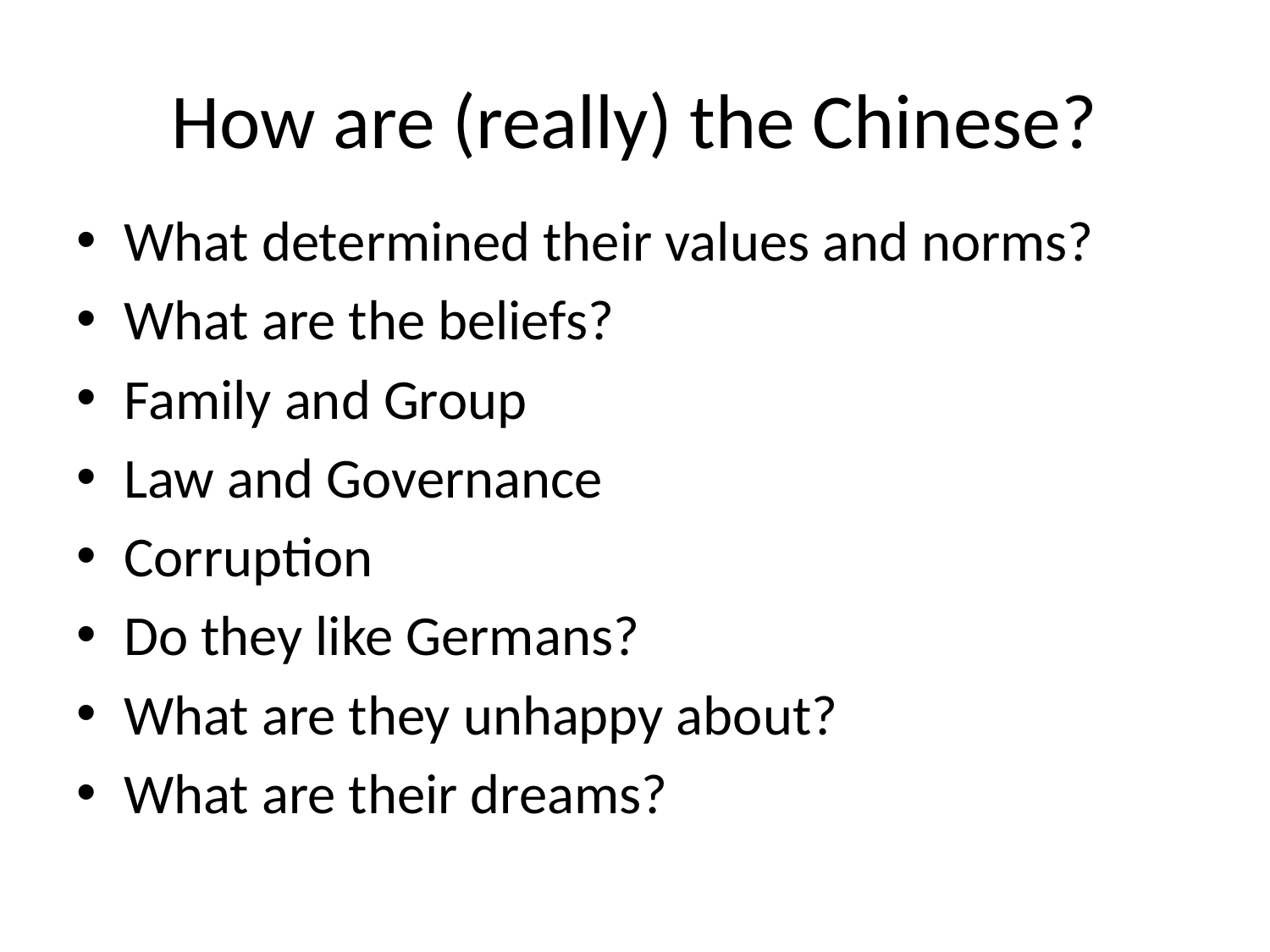

# How are (really) the Chinese?
What determined their values and norms?
What are the beliefs?
Family and Group
Law and Governance
Corruption
Do they like Germans?
What are they unhappy about?
What are their dreams?